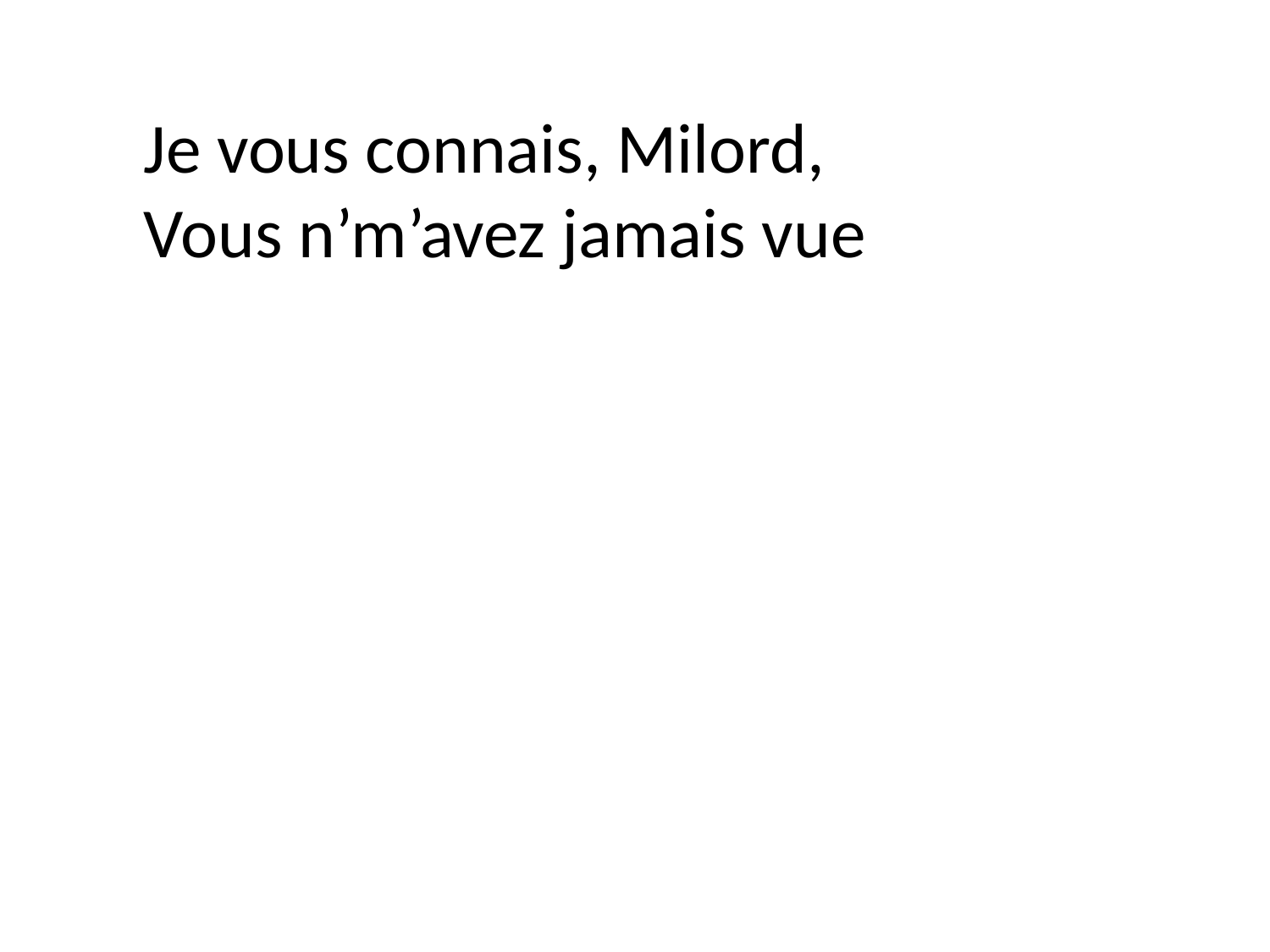

Je vous connais, Milord,
Vous n’m’avez jamais vue